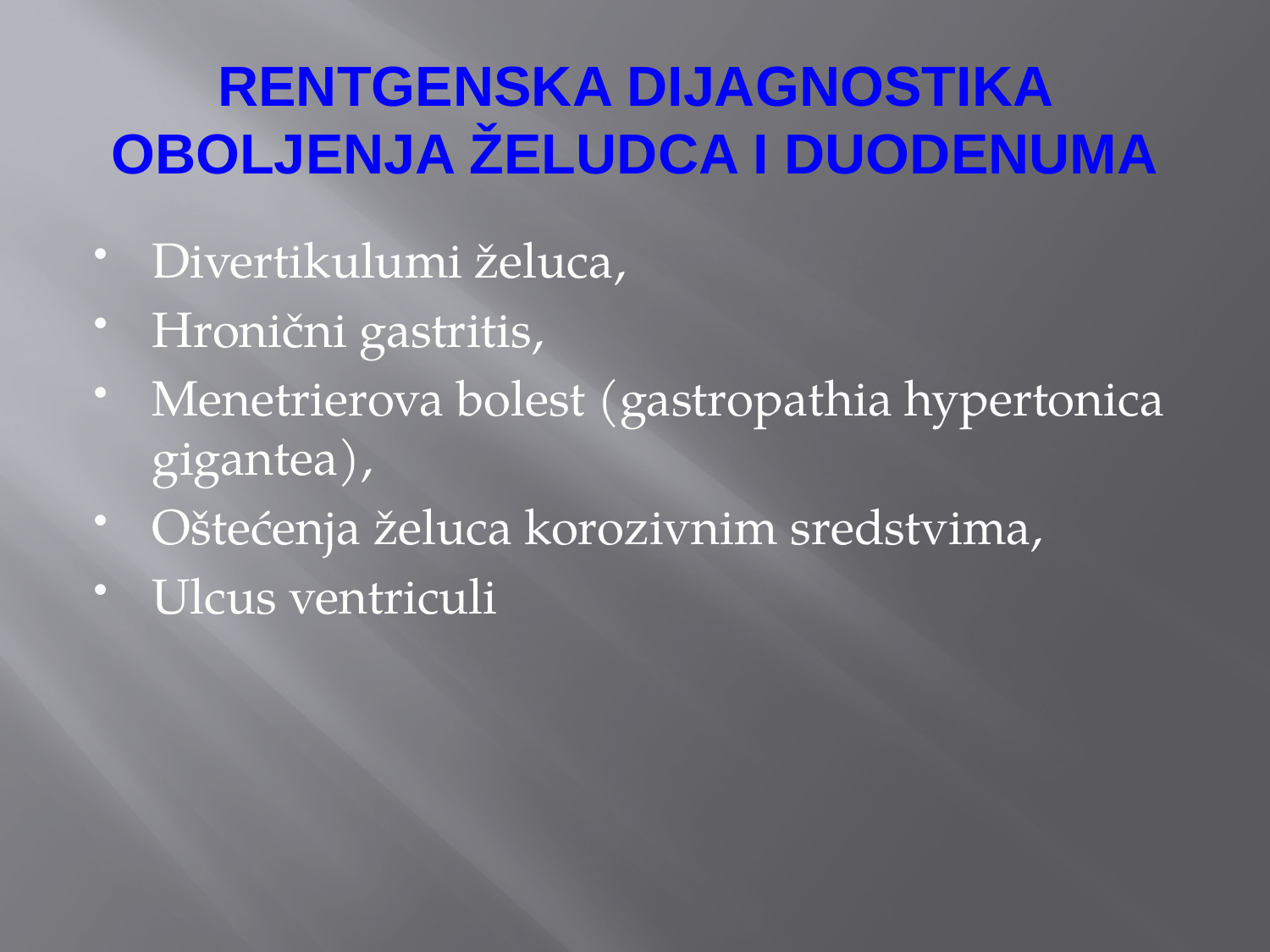

# RENTGENSKA DIJAGNOSTIKA OBOLJENJA ŽELUDCA I DUODENUMA
Divertikulumi želuca,
Hronični gastritis,
Menetrierova bolest (gastropathia hypertonica gigantea),
Oštećenja želuca korozivnim sredstvima,
Ulcus ventriculi